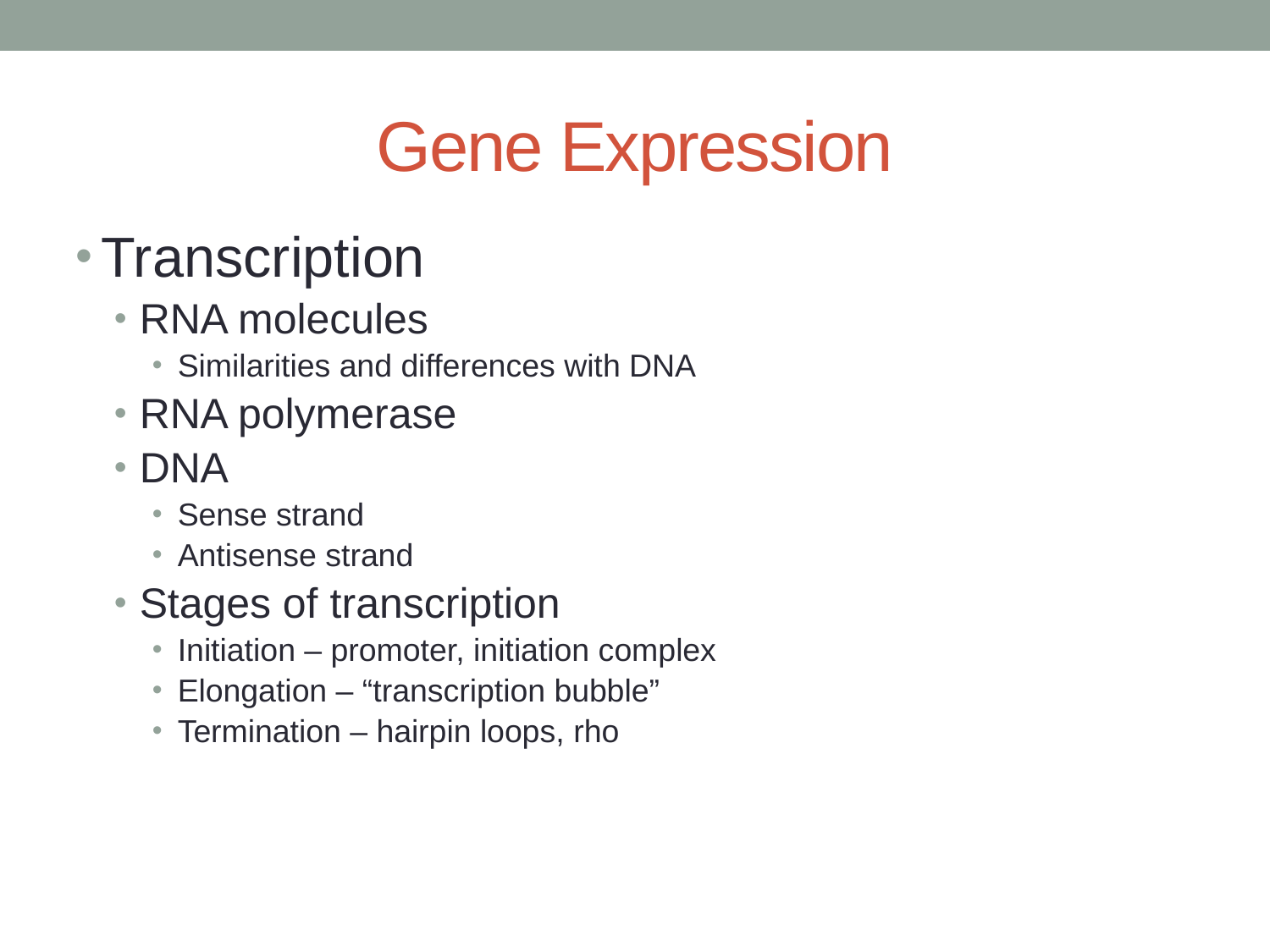

# Gene Expression
Transcription
RNA molecules
Similarities and differences with DNA
RNA polymerase
DNA
Sense strand
Antisense strand
Stages of transcription
Initiation – promoter, initiation complex
Elongation – “transcription bubble”
Termination – hairpin loops, rho